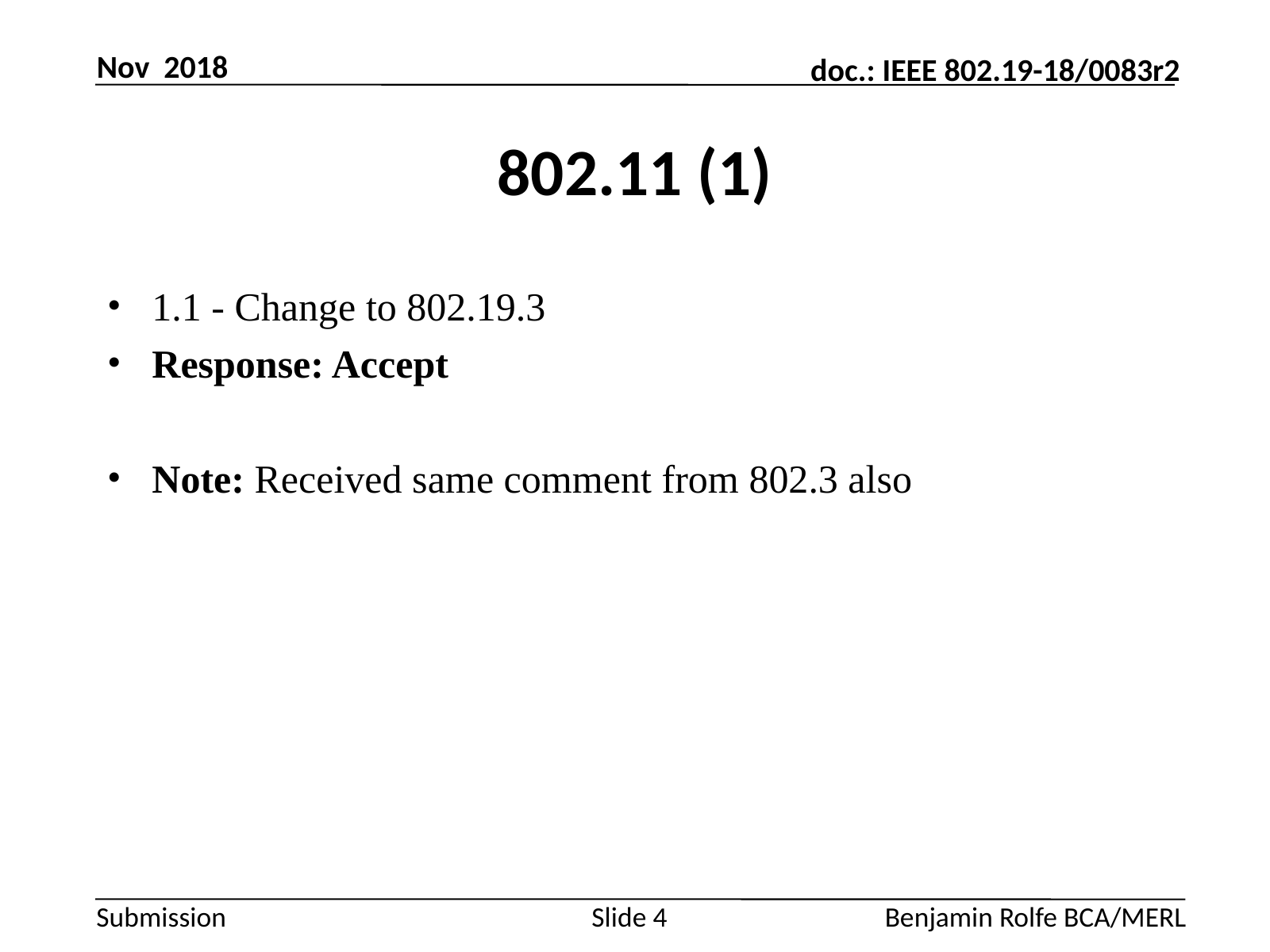

Nov  2018
# 802.11 (1)
1.1 - Change to 802.19.3
Response: Accept

Note: Received same comment from 802.3 also

Slide 4
Benjamin Rolfe BCA/MERL